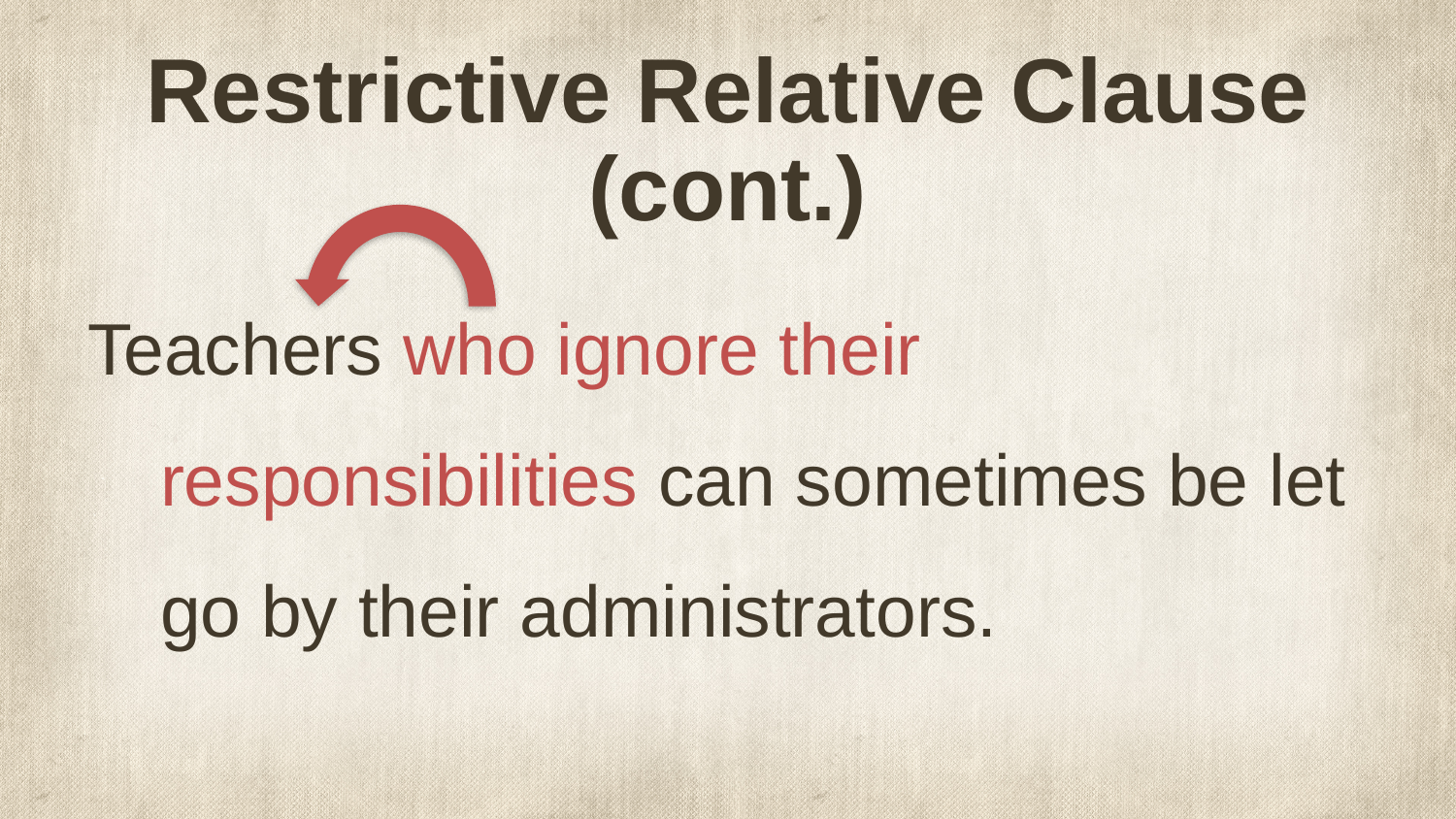

# Restrictive Relative Clause (cont.)

Teachers who ignore their responsibilities can sometimes be let go by their administrators.